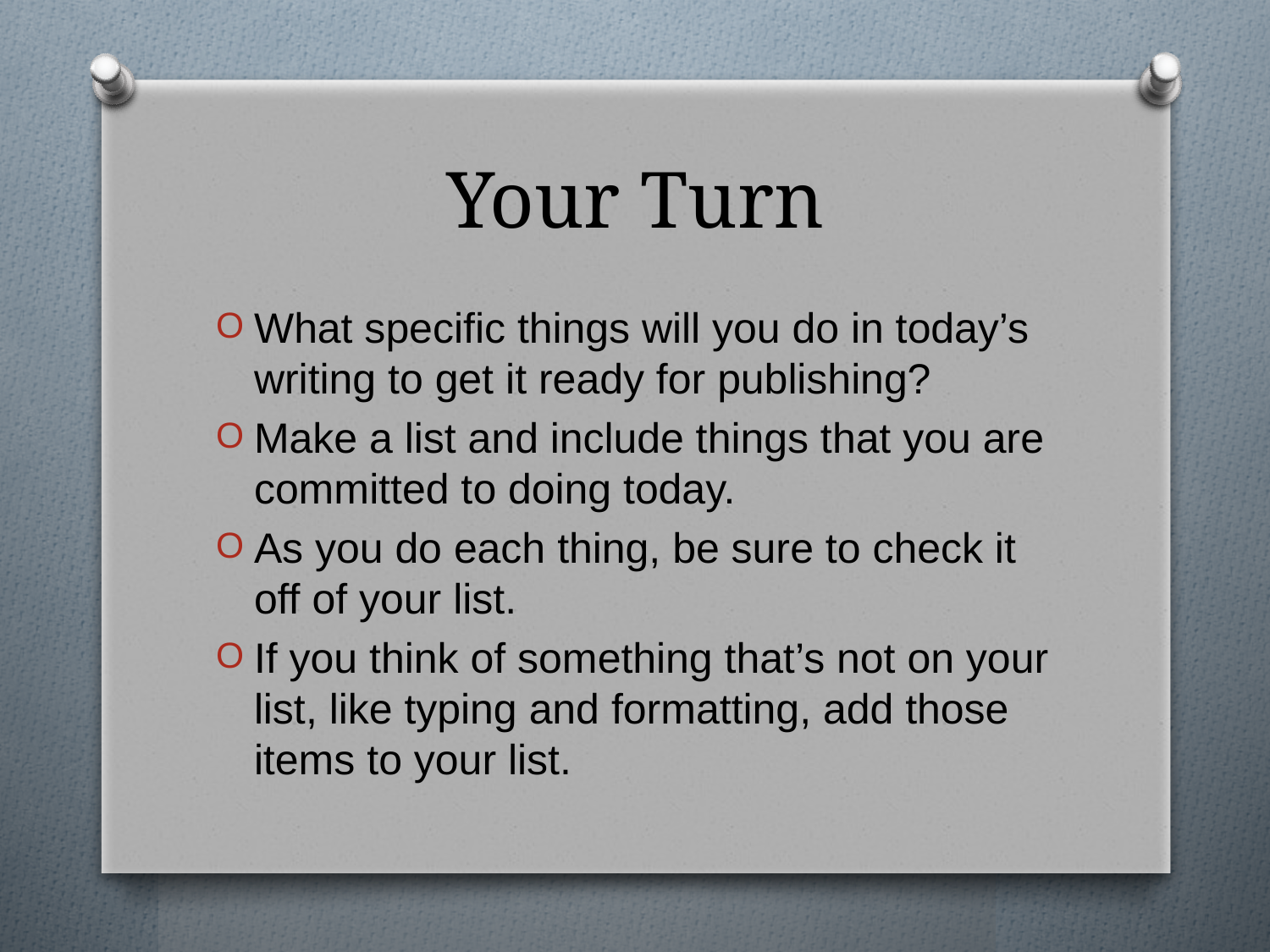

# Your Turn
What specific things will you do in today’s writing to get it ready for publishing?
Make a list and include things that you are committed to doing today.
As you do each thing, be sure to check it off of your list.
If you think of something that’s not on your list, like typing and formatting, add those items to your list.